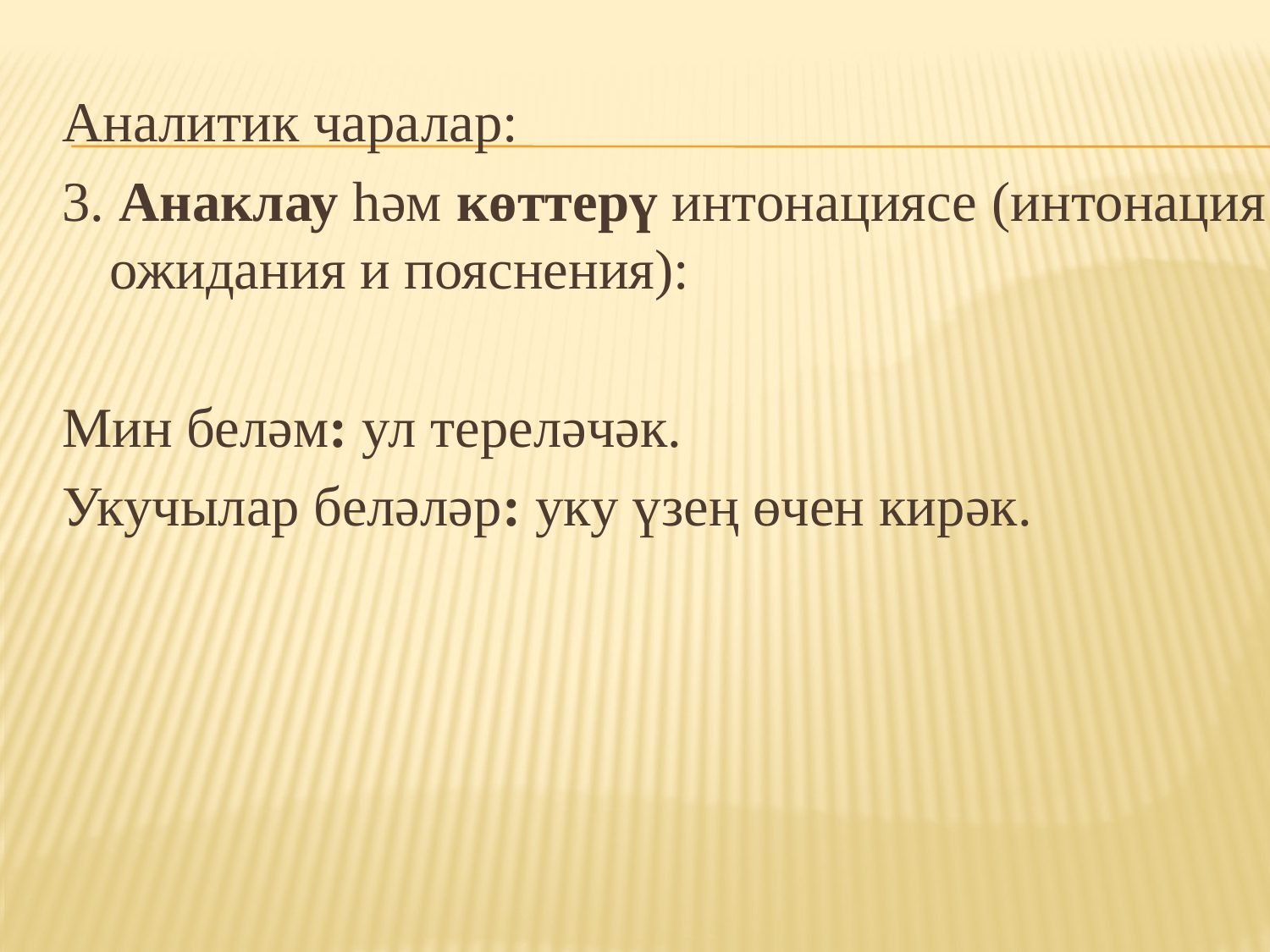

Аналитик чаралар:
3. Анаклау һәм көттерү интонациясе (интонация ожидания и пояснения):

Мин беләм: ул тереләчәк.
Укучылар беләләр: уку үзең өчен кирәк.